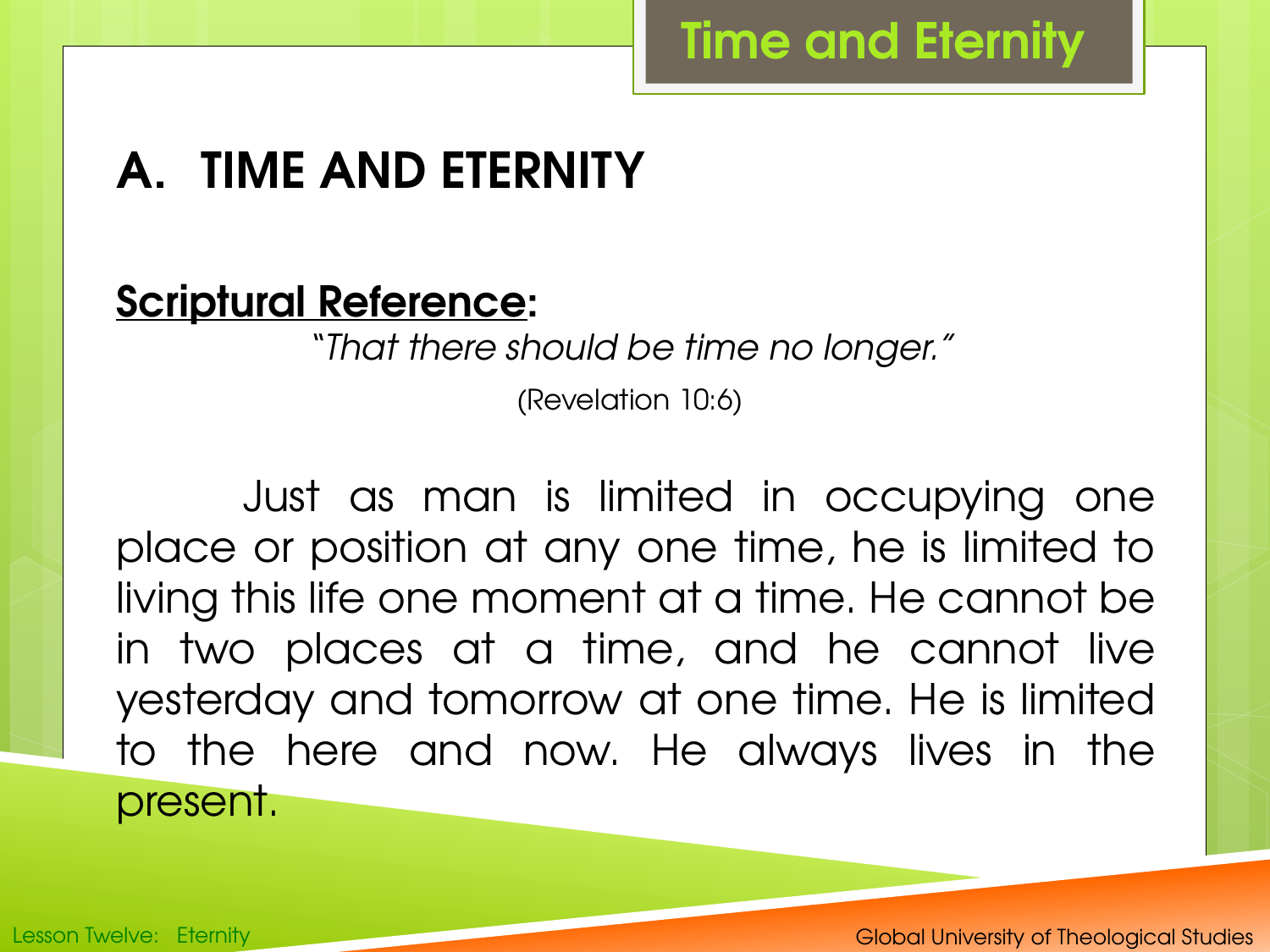

Time and Eternity
 TIME AND ETERNITY

Scriptural Reference:
“That there should be time no longer.”
(Revelation 10:6)

	Just as man is limited in occupying one place or position at any one time, he is limited to living this life one moment at a time. He cannot be in two places at a time, and he cannot live yesterday and tomorrow at one time. He is limited to the here and now. He always lives in the present.

Lesson Twelve:   Eternity
 Global University of Theological Studies